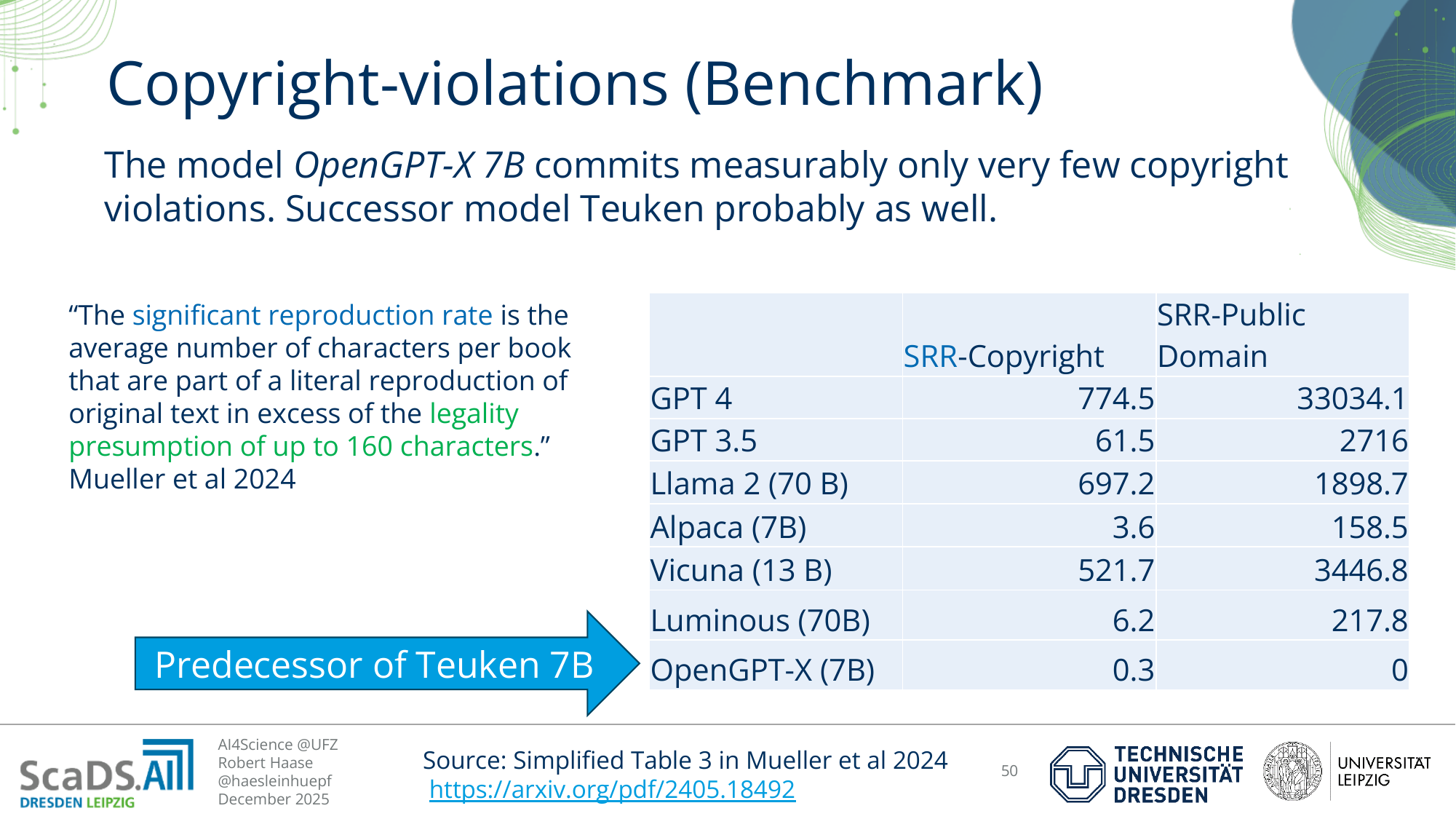

# Copyright-violations (Benchmark)
The model OpenGPT-X 7B commits measurably only very few copyright violations. Successor model Teuken probably as well.

“The significant reproduction rate is the average number of characters per book that are part of a literal reproduction of original text in excess of the legality presumption of up to 160 characters.” Mueller et al 2024
|  | SRR-Copyright | SRR-Public Domain |
| --- | --- | --- |
| GPT 4 | 774.5 | 33034.1 |
| GPT 3.5 | 61.5 | 2716 |
| Llama 2 (70 B) | 697.2 | 1898.7 |
| Alpaca (7B) | 3.6 | 158.5 |
| Vicuna (13 B) | 521.7 | 3446.8 |
| Luminous (70B) | 6.2 | 217.8 |
| OpenGPT-X (7B) | 0.3 | 0 |
Predecessor of Teuken 7B
Source: Simplified Table 3 in Mueller et al 2024
 https://arxiv.org/pdf/2405.18492